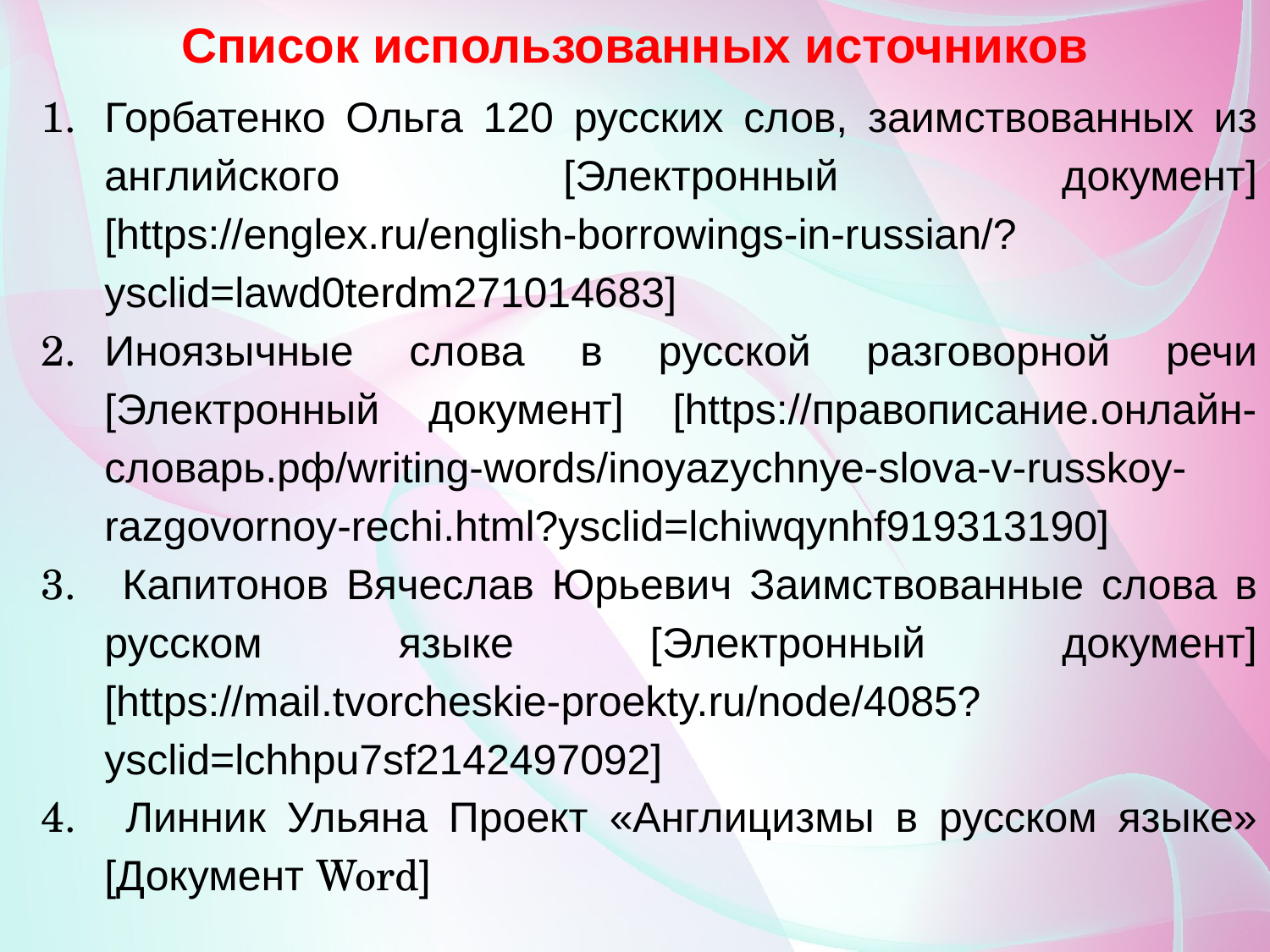

# Список использованных источников
Горбатенко Ольга 120 русских слов, заимствованных из английского [Электронный документ] [https://englex.ru/english-borrowings-in-russian/?ysclid=lawd0terdm271014683]
Иноязычные слова в русской разговорной речи [Электронный документ] [https://правописание.онлайн-словарь.рф/writing-words/inoyazychnye-slova-v-russkoy-razgovornoy-rechi.html?ysclid=lchiwqynhf919313190]
 Капитонов Вячеслав Юрьевич Заимствованные слова в русском языке [Электронный документ] [https://mail.tvorcheskie-proekty.ru/node/4085?ysclid=lchhpu7sf2142497092]
 Линник Ульяна Проект «Англицизмы в русском языке» [Документ Word]